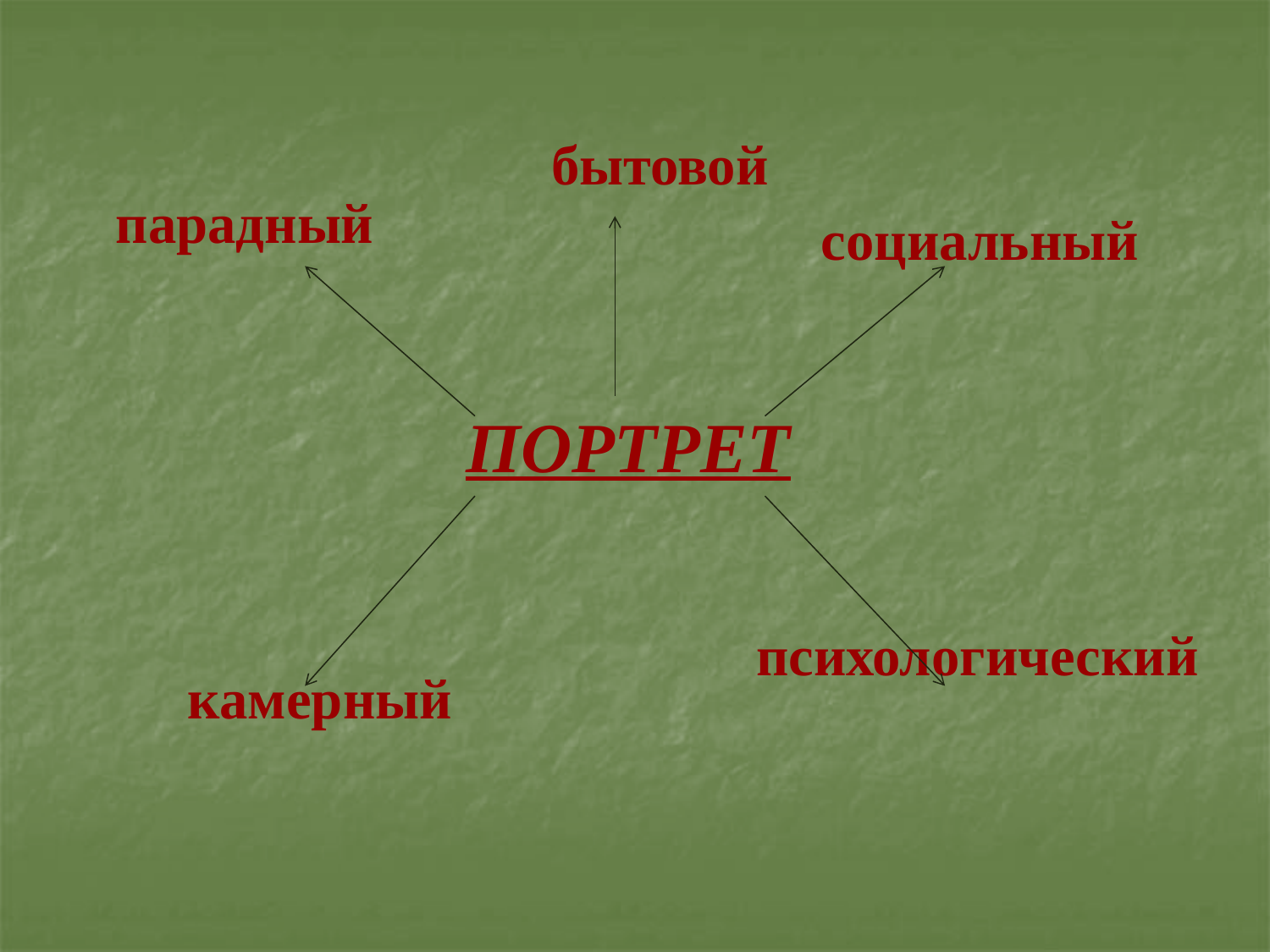

бытовой
# парадный
социальный
  ПОРТРЕТ
психологический
камерный